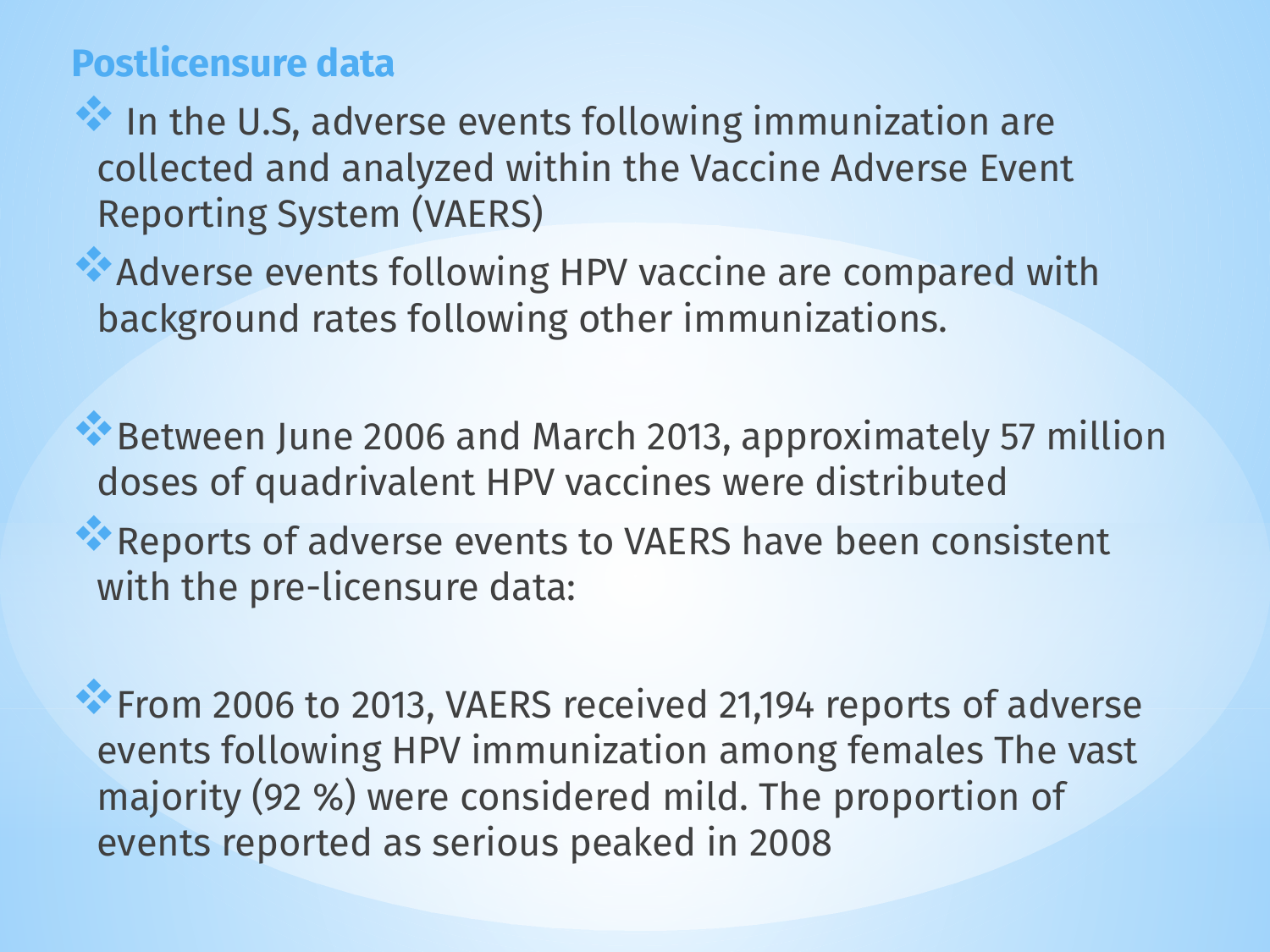

Postlicensure data
 In the U.S, adverse events following immunization are collected and analyzed within the Vaccine Adverse Event Reporting System (VAERS)
Adverse events following HPV vaccine are compared with background rates following other immunizations.

Between June 2006 and March 2013, approximately 57 million doses of quadrivalent HPV vaccines were distributed
Reports of adverse events to VAERS have been consistent with the pre-licensure data:

From 2006 to 2013, VAERS received 21,194 reports of adverse events following HPV immunization among females The vast majority (92 %) were considered mild. The proportion of events reported as serious peaked in 2008
#